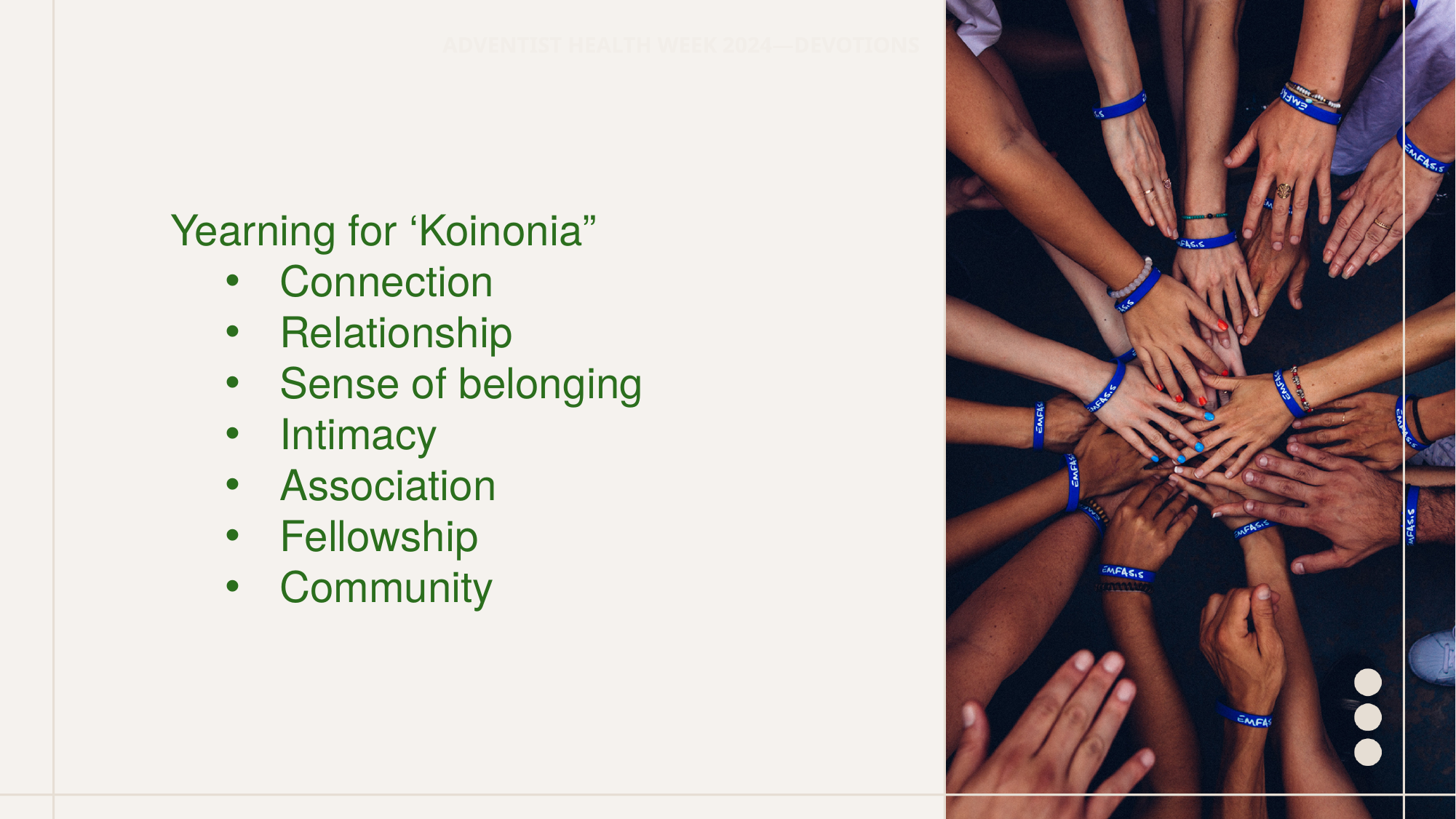

Yearning for ‘Koinonia”
Connection
Relationship
Sense of belonging
Intimacy
Association
Fellowship
Community